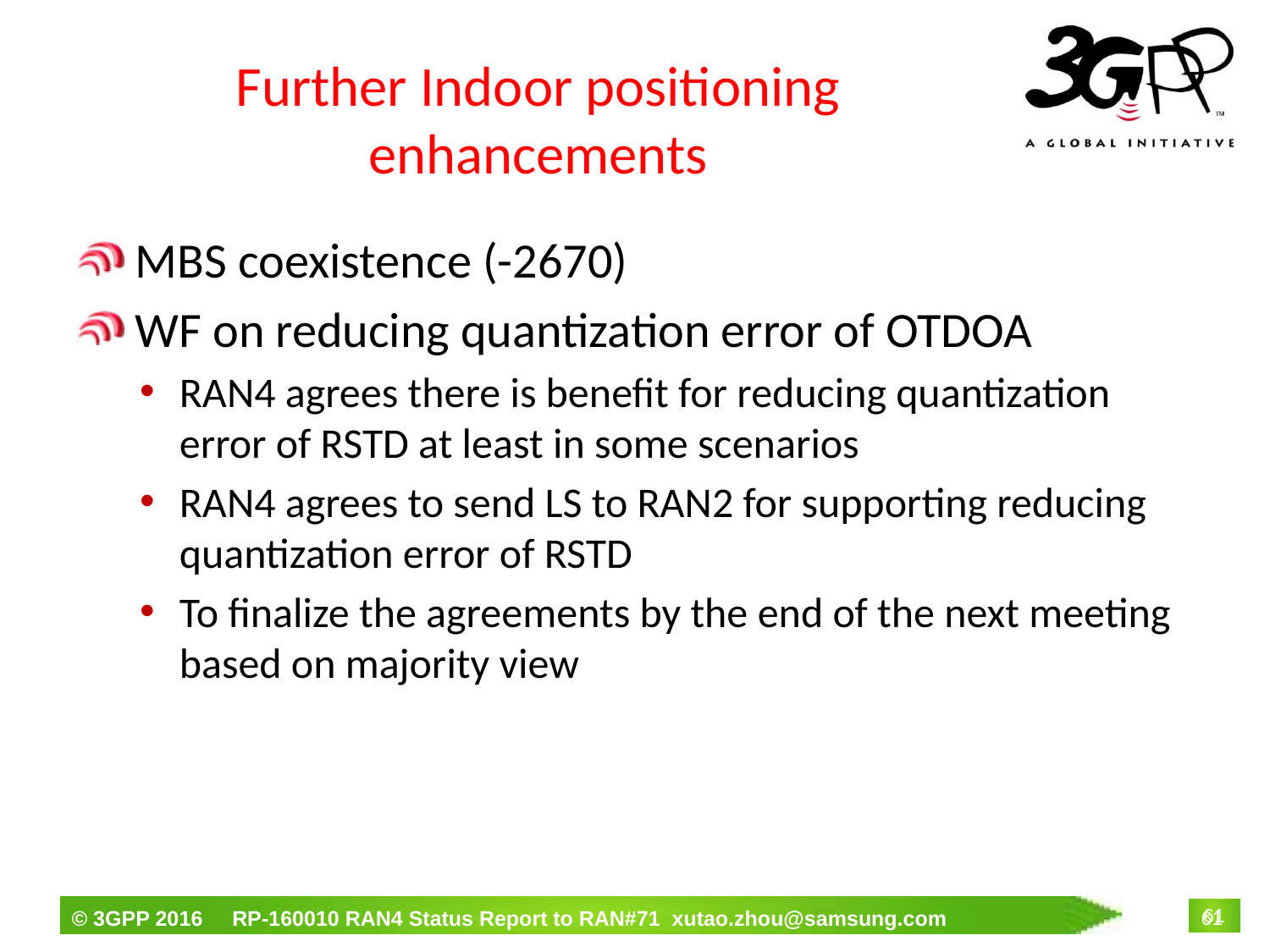

# Further Indoor positioning enhancements
 MBS coexistence (-2670)
 WF on reducing quantization error of OTDOA
RAN4 agrees there is benefit for reducing quantization error of RSTD at least in some scenarios
RAN4 agrees to send LS to RAN2 for supporting reducing quantization error of RSTD
To finalize the agreements by the end of the next meeting based on majority view

61